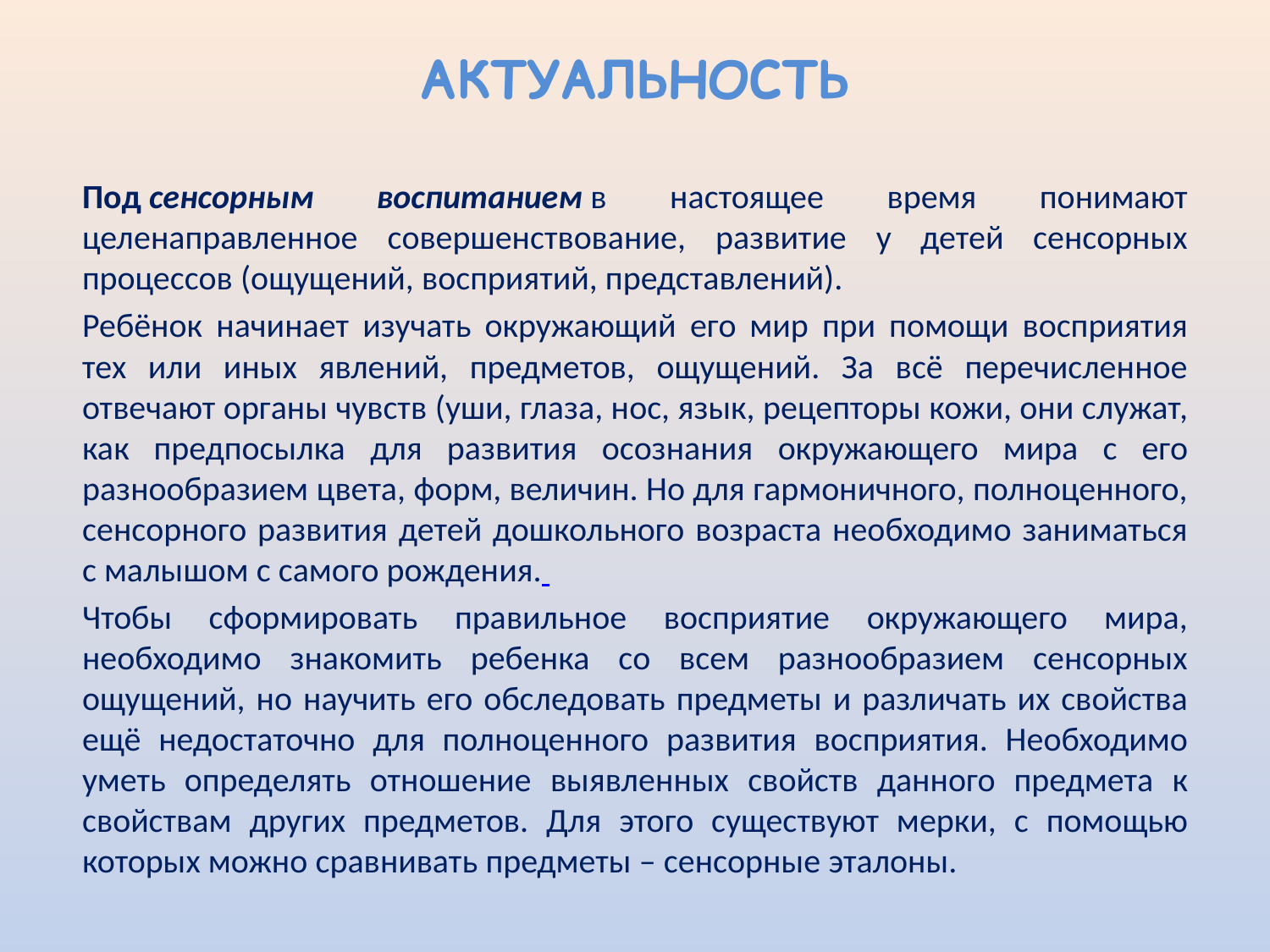

# АКТУАЛЬНОСТЬ
Под сенсорным воспитанием в настоящее время понимают целенаправленное совершенствование, развитие у детей сенсорных процессов (ощущений, восприятий, представлений).
Ребёнок начинает изучать окружающий его мир при помощи восприятия тех или иных явлений, предметов, ощущений. За всё перечисленное отвечают органы чувств (уши, глаза, нос, язык, рецепторы кожи, они служат, как предпосылка для развития осознания окружающего мира с его разнообразием цвета, форм, величин. Но для гармоничного, полноценного, сенсорного развития детей дошкольного возраста необходимо заниматься с малышом с самого рождения.
Чтобы сформировать правильное восприятие окружающего мира, необходимо знакомить ребенка со всем разнообразием сенсорных ощущений, но научить его обследовать предметы и различать их свойства ещё недостаточно для полноценного развития восприятия. Необходимо уметь определять отношение выявленных свойств данного предмета к свойствам других предметов. Для этого существуют мерки, с помощью которых можно сравнивать предметы – сенсорные эталоны.